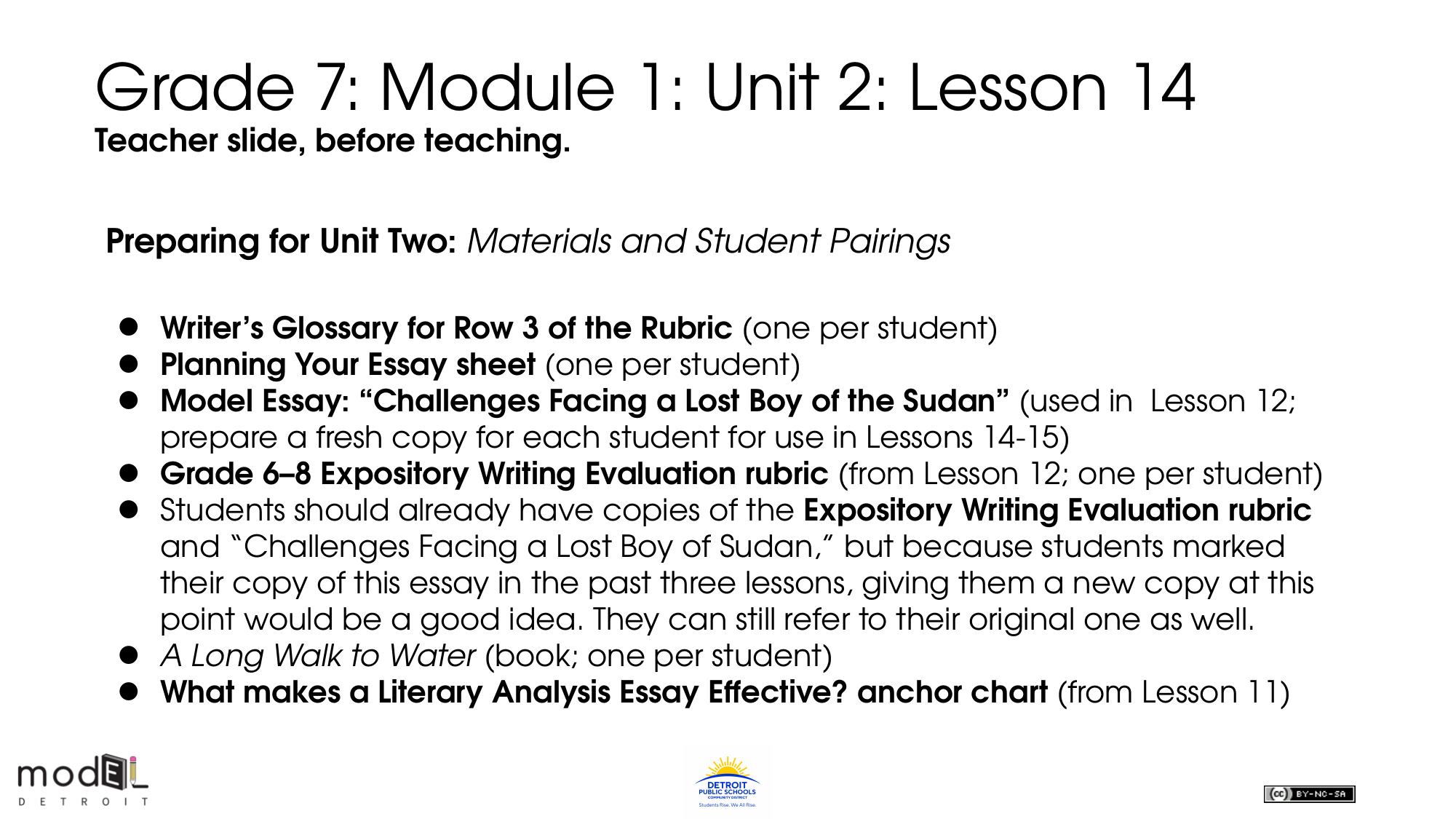

Grade 7: Module 1: Unit 2: Lesson 14
Teacher slide, before teaching.
Preparing for Unit Two: Materials and Student Pairings

Writer’s Glossary for Row 3 of the Rubric (one per student)
Planning Your Essay sheet (one per student)
Model Essay: “Challenges Facing a Lost Boy of the Sudan” (used in  Lesson 12; prepare a fresh copy for each student for use in Lessons 14-15)
Grade 6–8 Expository Writing Evaluation rubric (from Lesson 12; one per student)
Students should already have copies of the Expository Writing Evaluation rubric and “Challenges Facing a Lost Boy of Sudan,” but because students marked their copy of this essay in the past three lessons, giving them a new copy at this point would be a good idea. They can still refer to their original one as well.
A Long Walk to Water (book; one per student)
What makes a Literary Analysis Essay Effective? anchor chart (from Lesson 11)